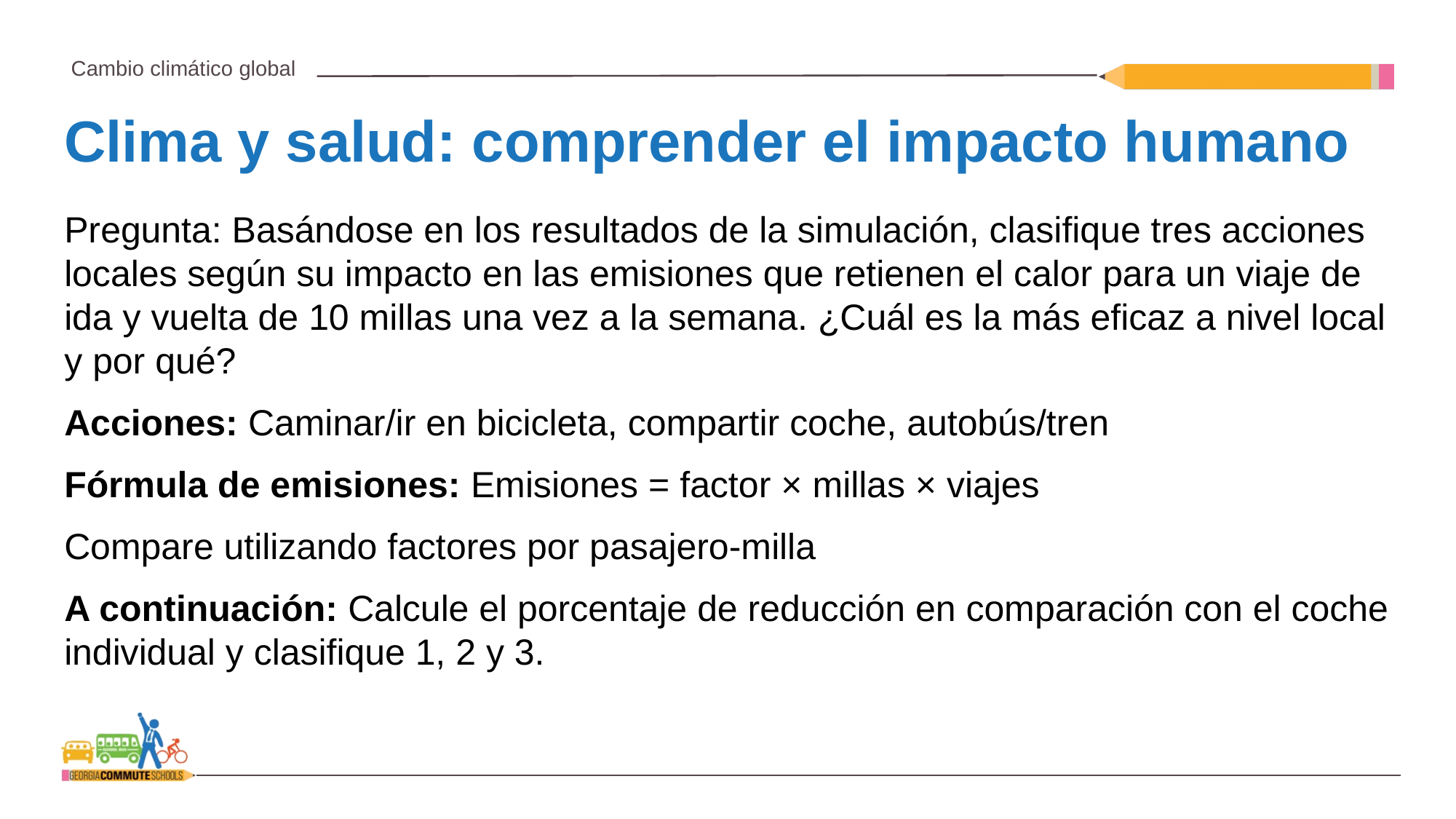

# Clima y salud: comprender el impacto humano

Pregunta: Basándose en los resultados de la simulación, clasifique tres acciones locales según su impacto en las emisiones que retienen el calor para un viaje de ida y vuelta de 10 millas una vez a la semana. ¿Cuál es la más eficaz a nivel local y por qué?
Acciones: Caminar/ir en bicicleta, compartir coche, autobús/tren
Fórmula de emisiones: Emisiones = factor × millas × viajes
Compare utilizando factores por pasajero-milla
A continuación: Calcule el porcentaje de reducción en comparación con el coche individual y clasifique 1, 2 y 3.